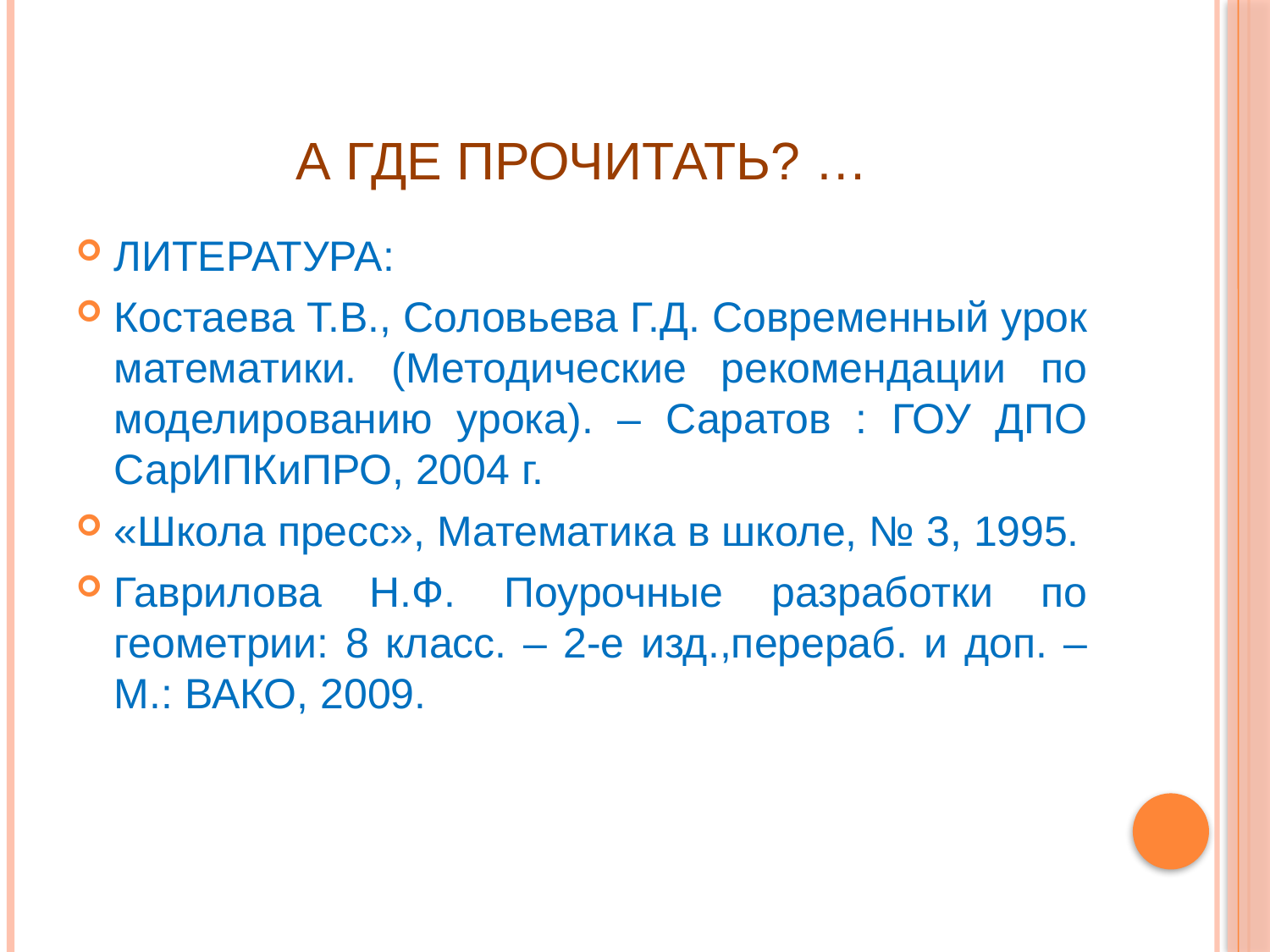

# А где прочитать? …
ЛИТЕРАТУРА:
Костаева Т.В., Соловьева Г.Д. Современный урок математики. (Методические рекомендации по моделированию урока). – Саратов : ГОУ ДПО СарИПКиПРО, 2004 г.
«Школа пресс», Математика в школе, № 3, 1995.
Гаврилова Н.Ф. Поурочные разработки по геометрии: 8 класс. – 2-е изд.,перераб. и доп. – М.: ВАКО, 2009.